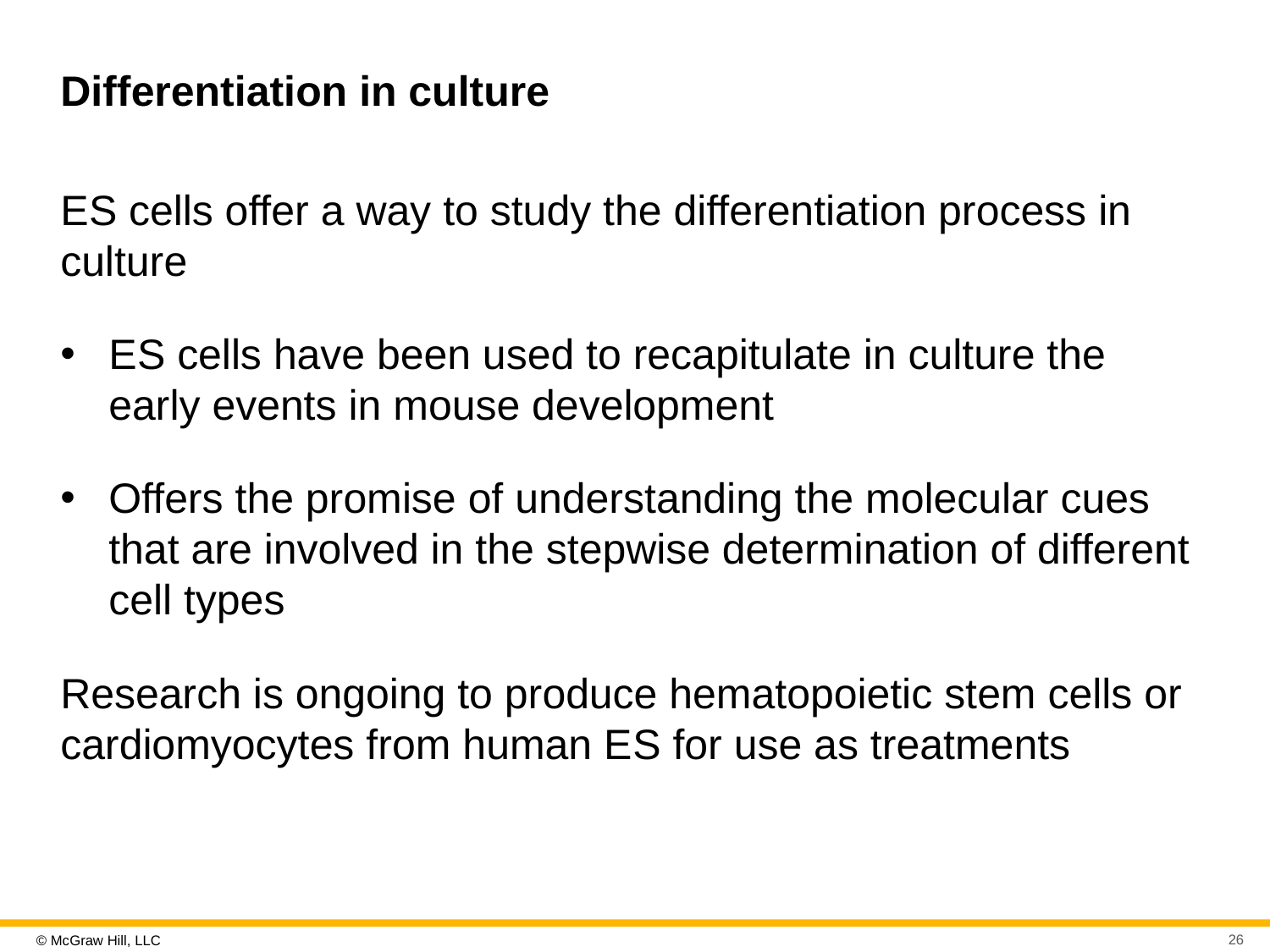

# Differentiation in culture
E S cells offer a way to study the differentiation process in culture
E S cells have been used to recapitulate in culture the early events in mouse development
Offers the promise of understanding the molecular cues that are involved in the stepwise determination of different cell types
Research is ongoing to produce hematopoietic stem cells or cardiomyocytes from human E S for use as treatments
26